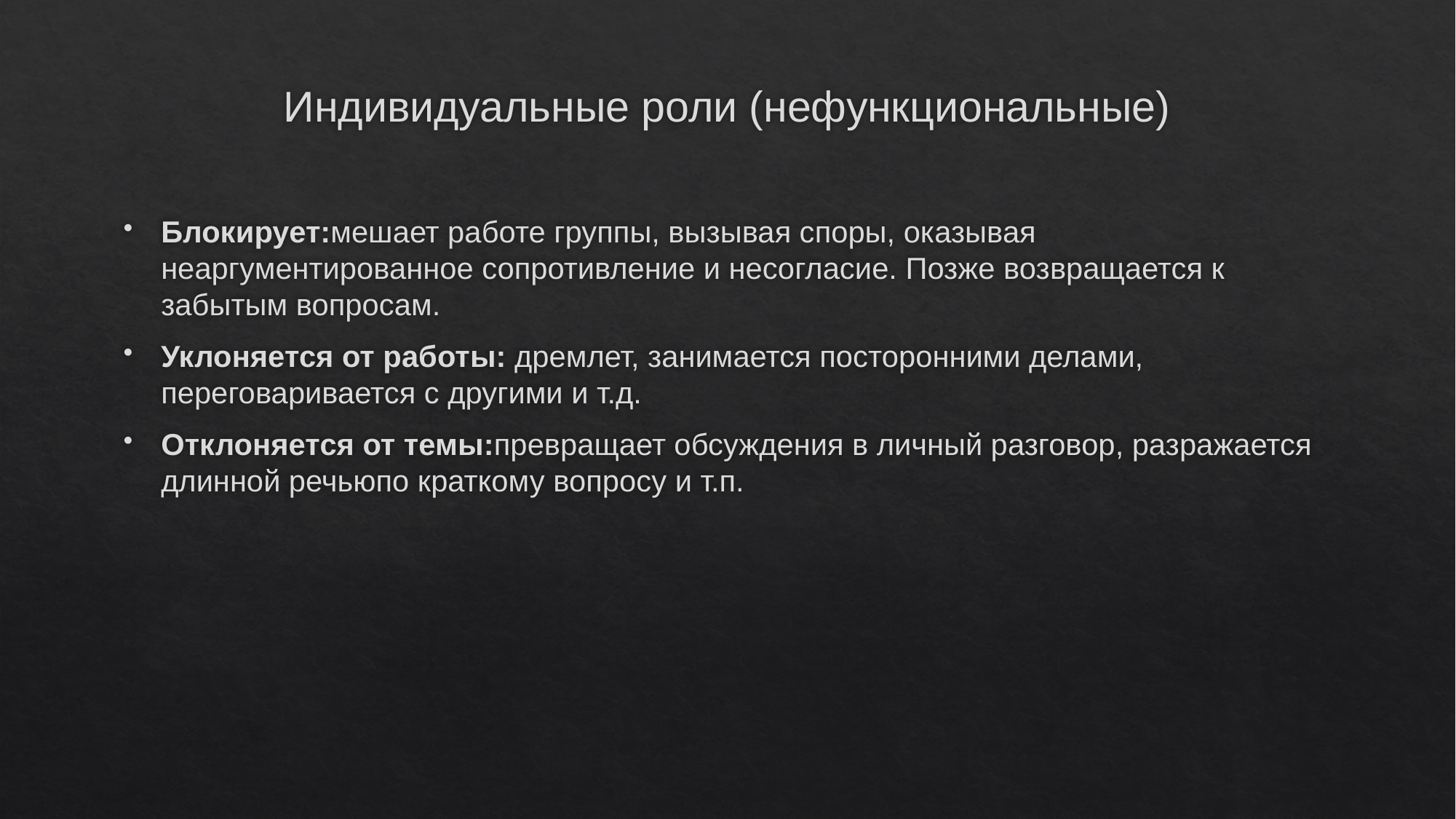

# Индивидуальные роли (нефункциональные)
Блокирует:мешает работе группы, вызывая споры, оказывая неаргументированное сопротивление и несогласие. Позже возвращается к забытым вопросам.
Уклоняется от работы: дремлет, занимается посторонними делами, переговаривается с другими и т.д.
Отклоняется от темы:превращает обсуждения в личный разговор, разражается длинной речьюпо краткому вопросу и т.п.